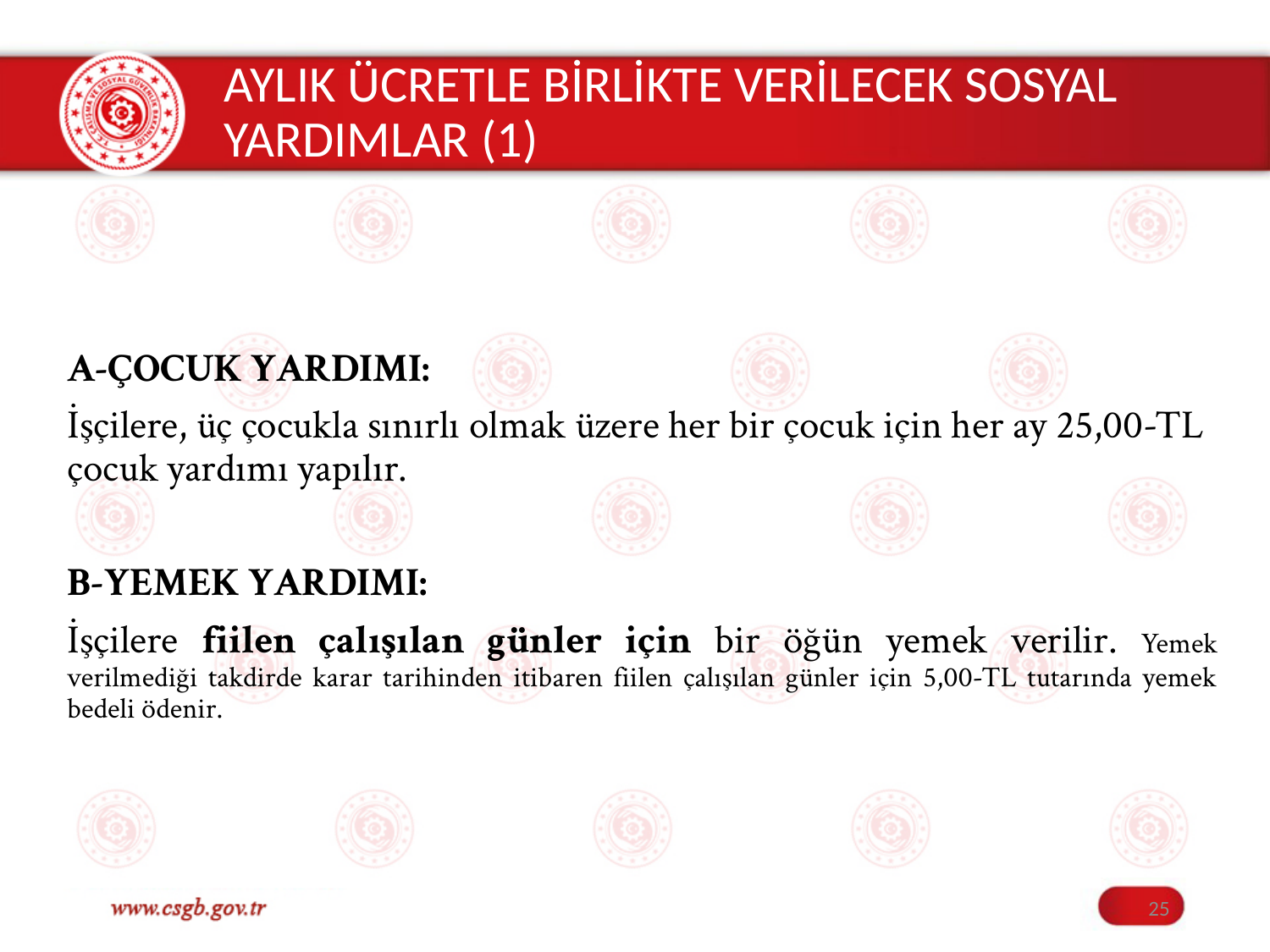

# AYLIK ÜCRETLE BİRLİKTE VERİLECEK SOSYAL YARDIMLAR (1)

A-ÇOCUK YARDIMI:
İşçilere, üç çocukla sınırlı olmak üzere her bir çocuk için her ay 25,00-TL çocuk yardımı yapılır.

B-YEMEK YARDIMI:
İşçilere fiilen çalışılan günler için bir öğün yemek verilir. Yemek verilmediği takdirde karar tarihinden itibaren fiilen çalışılan günler için 5,00-TL tutarında yemek bedeli ödenir.

25